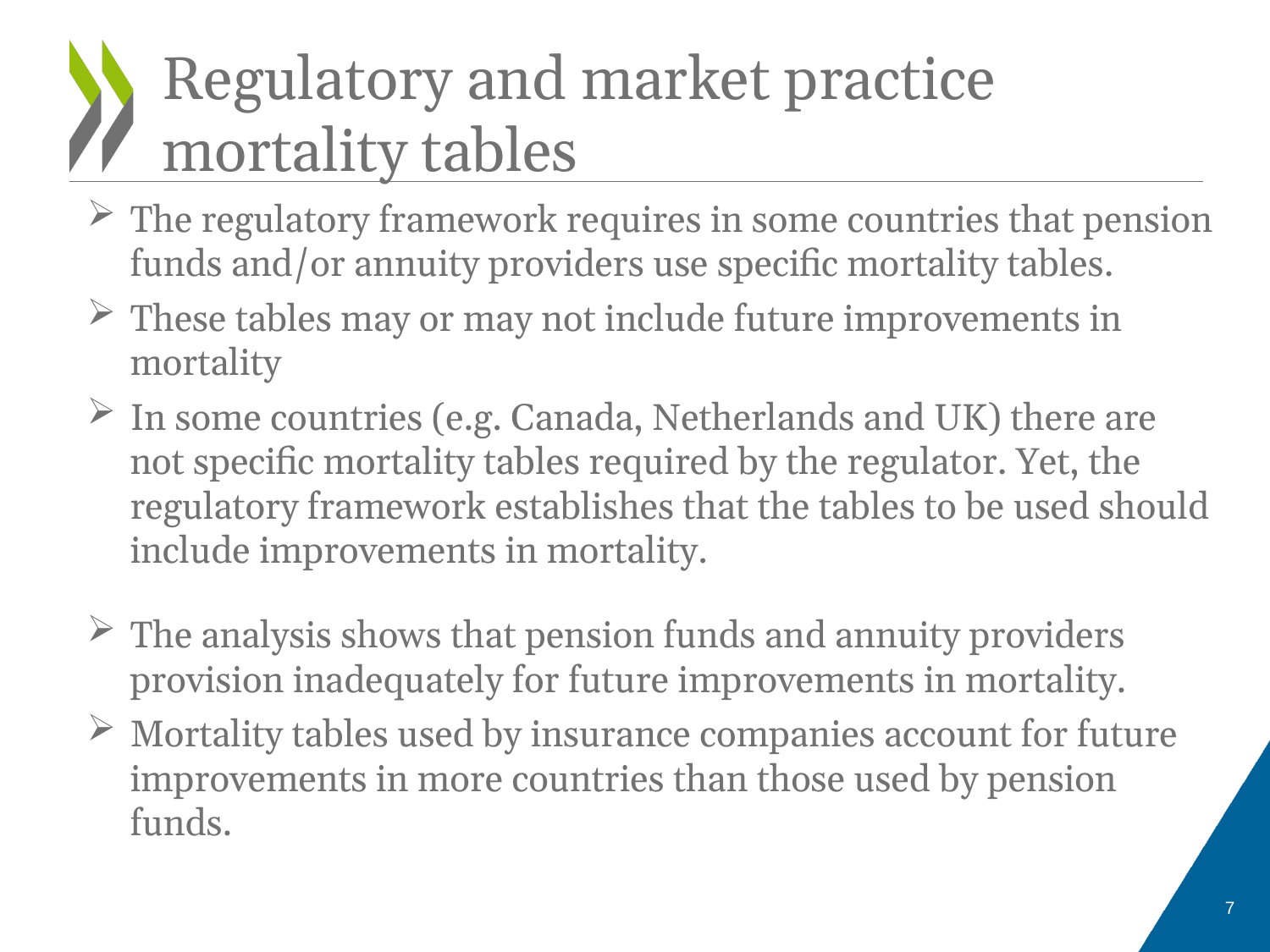

Regulatory and market practice mortality tables
The regulatory framework requires in some countries that pension funds and/or annuity providers use specific mortality tables.
These tables may or may not include future improvements in mortality
In some countries (e.g. Canada, Netherlands and UK) there are not specific mortality tables required by the regulator. Yet, the regulatory framework establishes that the tables to be used should include improvements in mortality.

The analysis shows that pension funds and annuity providers provision inadequately for future improvements in mortality.
Mortality tables used by insurance companies account for future improvements in more countries than those used by pension funds.
7